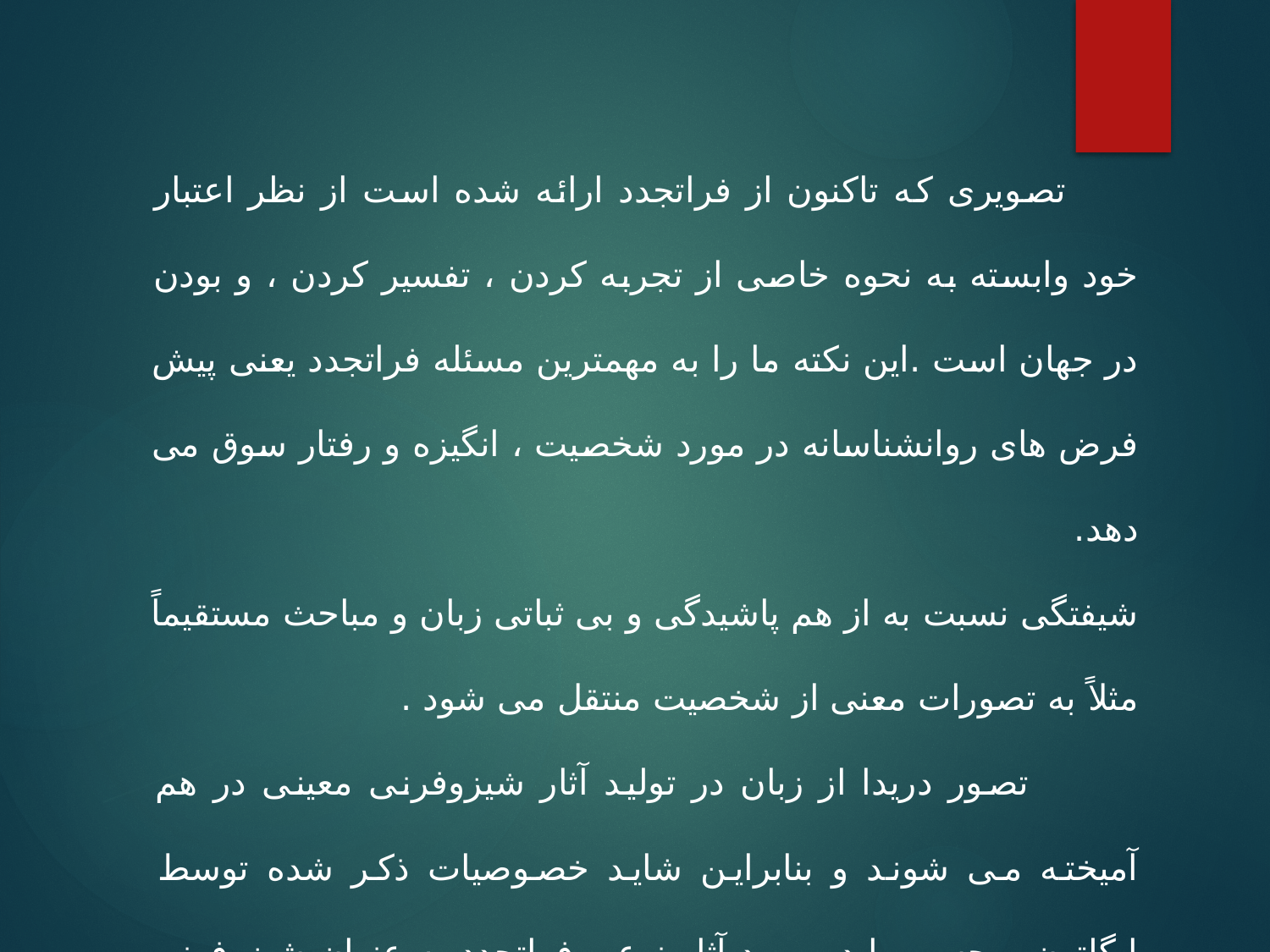

تصویری که تاکنون از فراتجدد ارائه شده است از نظر اعتبار خود وابسته به نحوه خاصی از تجربه کردن ، تفسیر کردن ، و بودن در جهان است .این نکته ما را به مهمترین مسئله فراتجدد یعنی پیش فرض های روانشناسانه در مورد شخصیت ، انگیزه و رفتار سوق می دهد.
شیفتگی نسبت به از هم پاشیدگی و بی ثباتی زبان و مباحث مستقیماً مثلاً به تصورات معنی از شخصیت منتقل می شود .
       تصور دریدا از زبان در تولید آثار شیزوفرنی معینی در هم آمیخته می شوند و بنابراین شاید خصوصیات ذکر شده توسط ایگلتون و حسن را در مورد آثار نوعی فراتجدد به عنوان شیزوفرنی بیان کند .